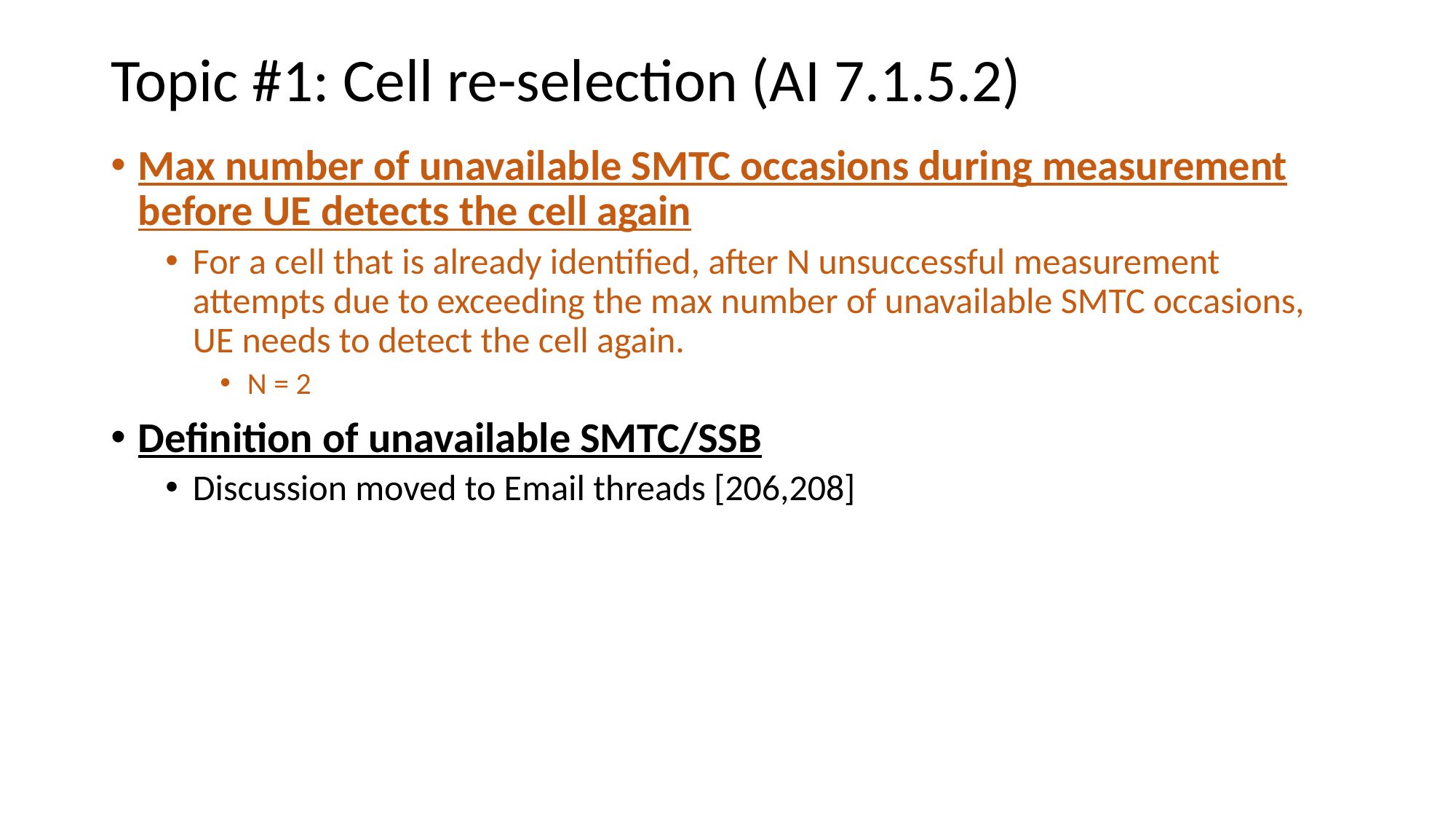

# Topic #1: Cell re-selection (AI 7.1.5.2)
Max number of unavailable SMTC occasions during measurement before UE detects the cell again
For a cell that is already identified, after N unsuccessful measurement attempts due to exceeding the max number of unavailable SMTC occasions, UE needs to detect the cell again.
N = 2
Definition of unavailable SMTC/SSB
Discussion moved to Email threads [206,208]